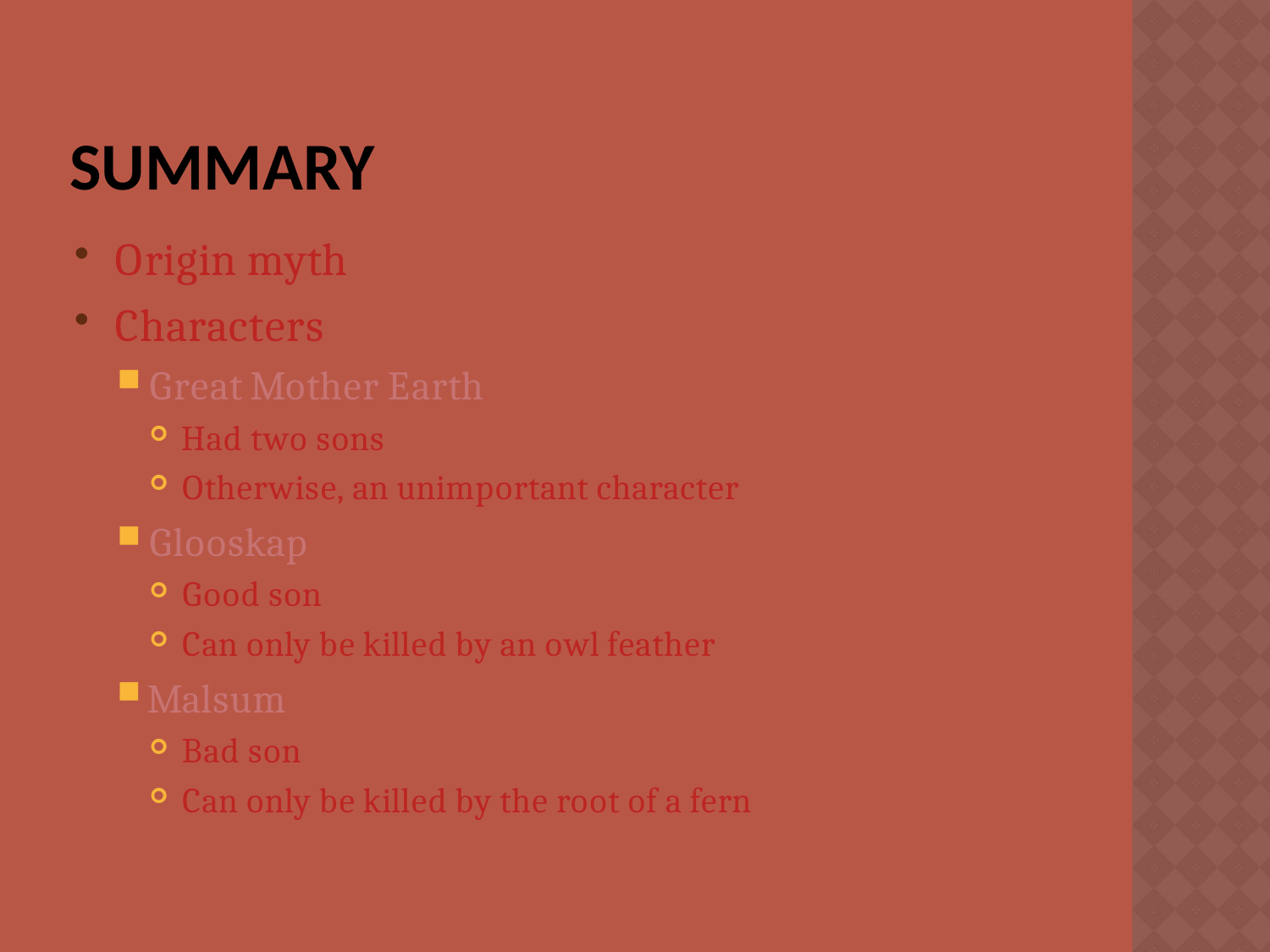

# Summary
Origin myth
Characters
Great Mother Earth
Had two sons
Otherwise, an unimportant character
Glooskap
Good son
Can only be killed by an owl feather
Malsum
Bad son
Can only be killed by the root of a fern